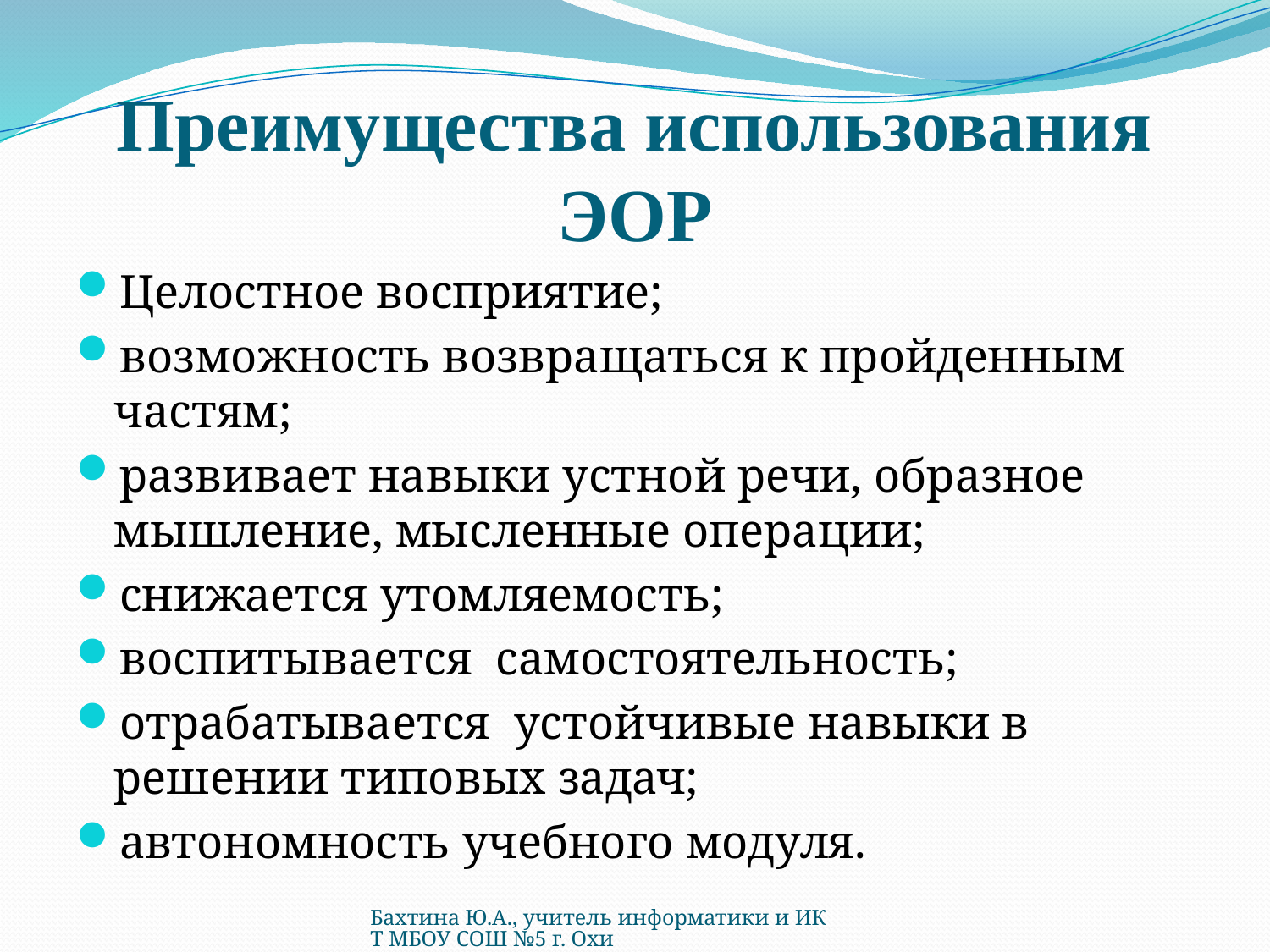

# Преимущества использования ЭОР
Целостное восприятие;
возможность возвращаться к пройденным частям;
развивает навыки устной речи, образное мышление, мысленные операции;
снижается утомляемость;
воспитывается  самостоятельность;
отрабатывается  устойчивые навыки в решении типовых задач;
автономность учебного модуля.
Бахтина Ю.А., учитель информатики и ИКТ МБОУ СОШ №5 г. Охи